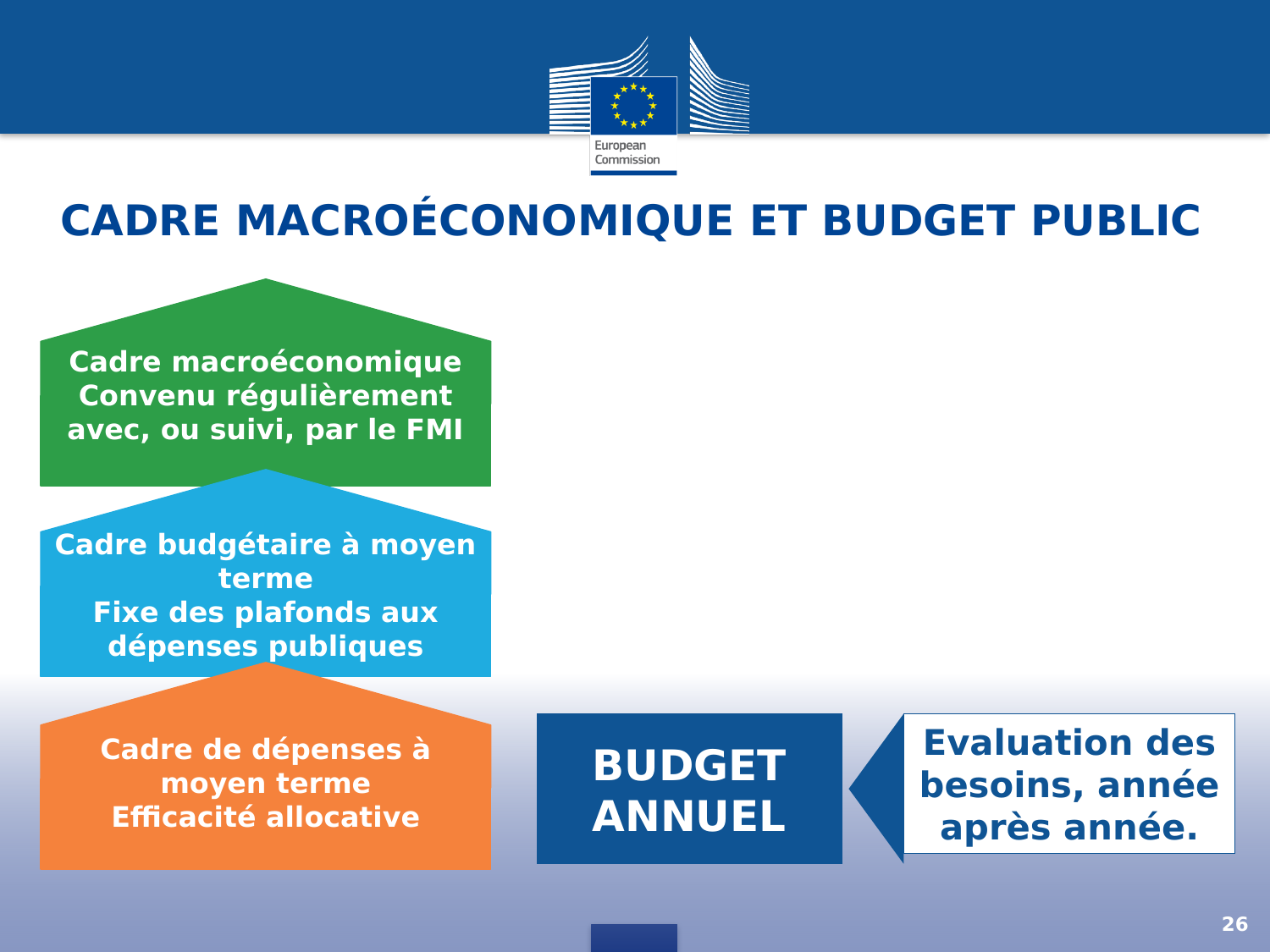

# Cadre macroéconomique et budget public

Cadre macroéconomique
Convenu régulièrement avec, ou suivi, par le FMI

Cadre budgétaire à moyen terme
Fixe des plafonds aux dépenses publiques

Budget annuel
Evaluation des besoins, année après année.
Cadre de dépenses à moyen terme
Efficacité allocative

26